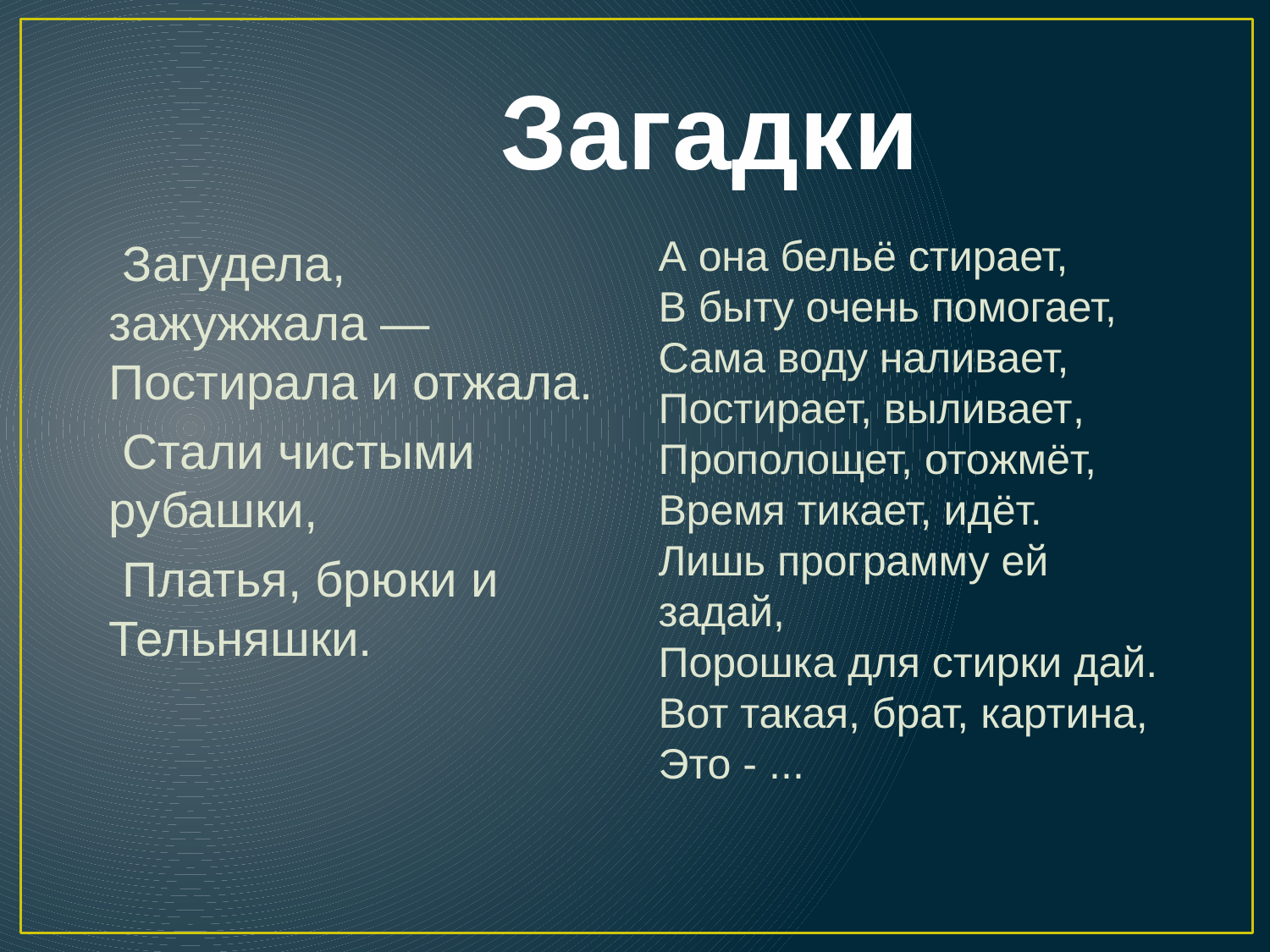

# Загадки
А она бельё стирает, 
В быту очень помогает, 
Сама воду наливает, 
Постирает, выливает,
Прополощет, отожмёт, 
Время тикает, идёт. 
Лишь программу ей задай, 
Порошка для стирки дай. 
Вот такая, брат, картина, 
Это - ...
    Загудела, зажужжала —Постирала и отжала.
    Стали чистыми рубашки,
    Платья, брюки и Тельняшки.